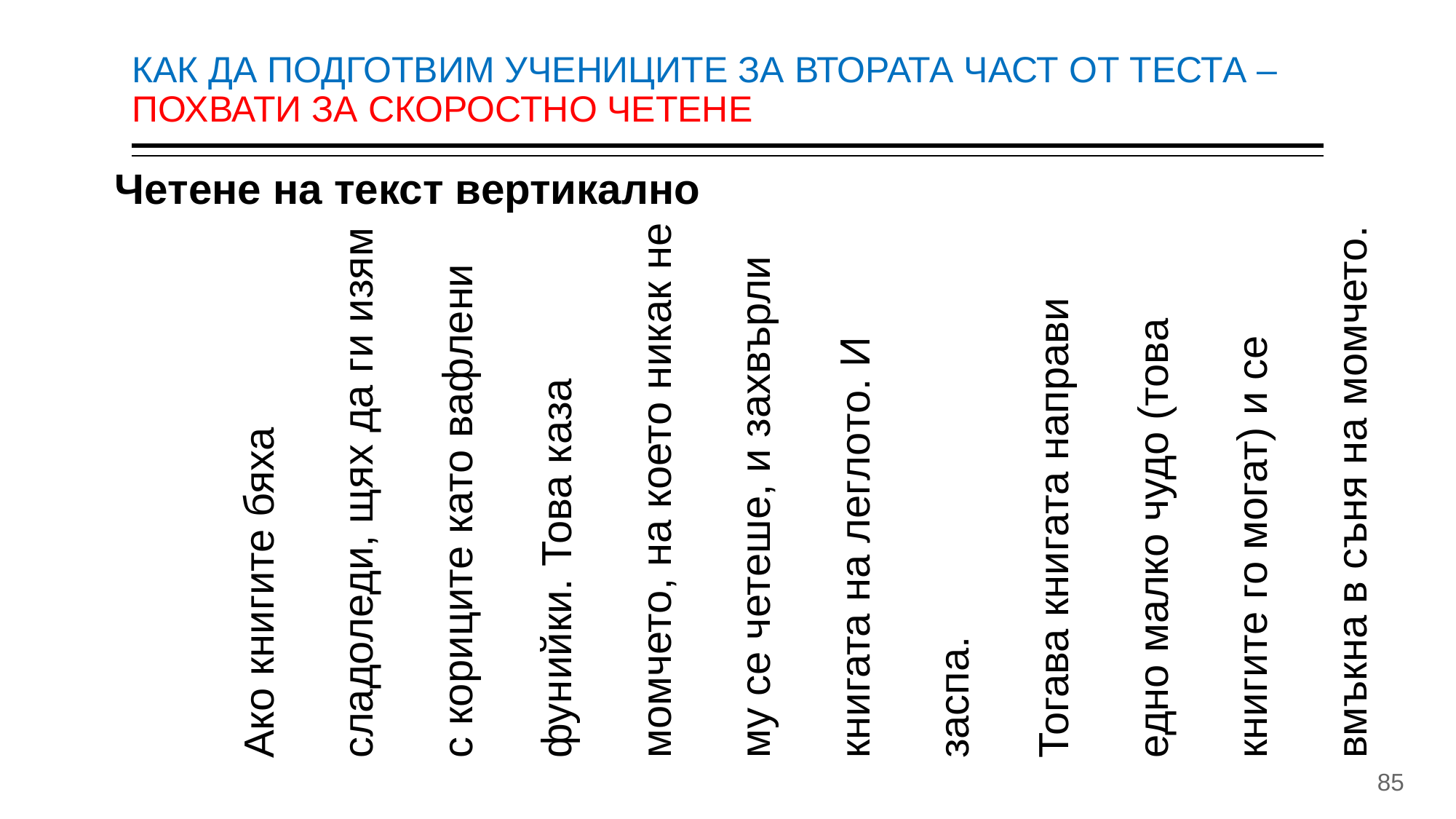

# КАК ДА ПОДГОТВИМ УЧЕНИЦИТЕ ЗА ВТОРАТА ЧАСТ ОТ ТЕСТА –ПОХВАТИ ЗА СКОРОСТНО ЧЕТЕНЕ
Ако книгите бяха сладоледи, щях да ги изям с кориците като вафлени фунийки. Това каза момчето, на което никак не му се четеше, и захвърли книгата на леглото. И заспа.
Тогава книгата направи едно малко чудо (това книгите го могат) и се вмъкна в съня на момчето.
Четене на текст вертикално

85